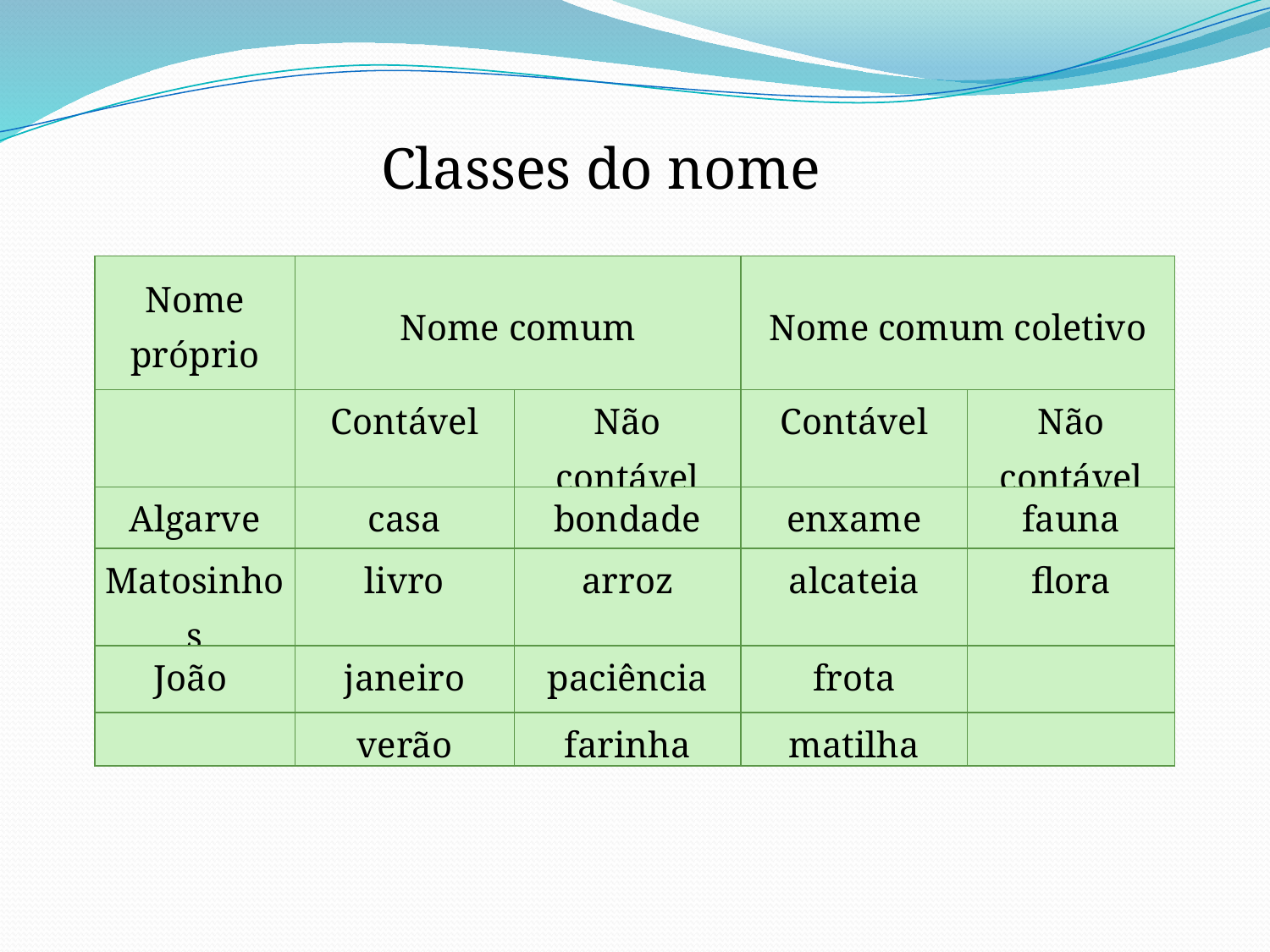

Classes do nome
| Nome próprio | Nome comum |  | Nome comum coletivo |  |
| --- | --- | --- | --- | --- |
|  | Contável | Não contável | Contável | Não contável |
| Algarve | casa | bondade | enxame | fauna |
| Matosinhos | livro | arroz | alcateia | flora |
| João | janeiro | paciência | frota |  |
|  | verão | farinha | matilha |  |